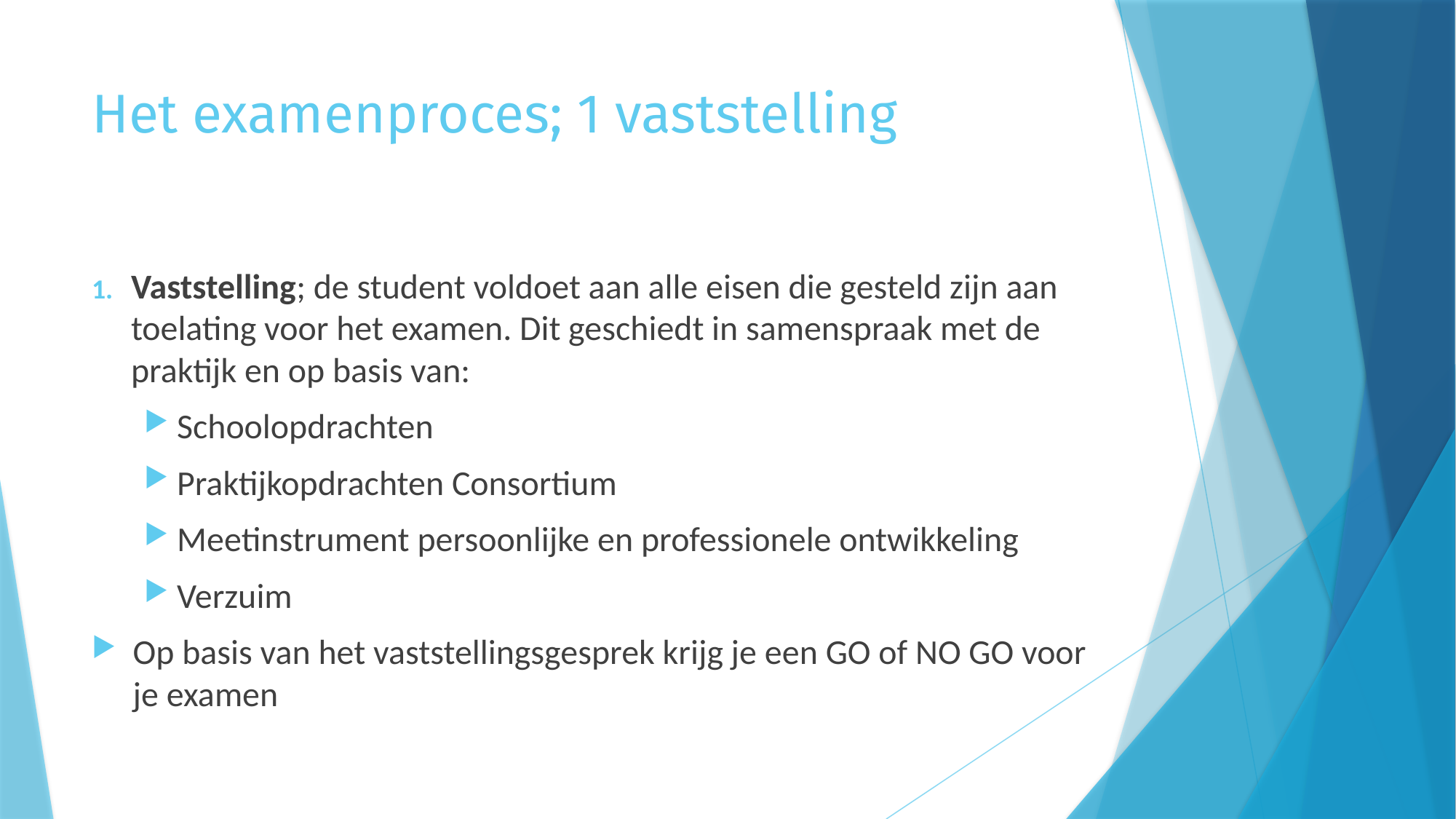

# Het examenproces; 1 vaststelling
Vaststelling; de student voldoet aan alle eisen die gesteld zijn aan toelating voor het examen. Dit geschiedt in samenspraak met de praktijk en op basis van:
Schoolopdrachten
Praktijkopdrachten Consortium
Meetinstrument persoonlijke en professionele ontwikkeling
Verzuim
Op basis van het vaststellingsgesprek krijg je een GO of NO GO voor je examen